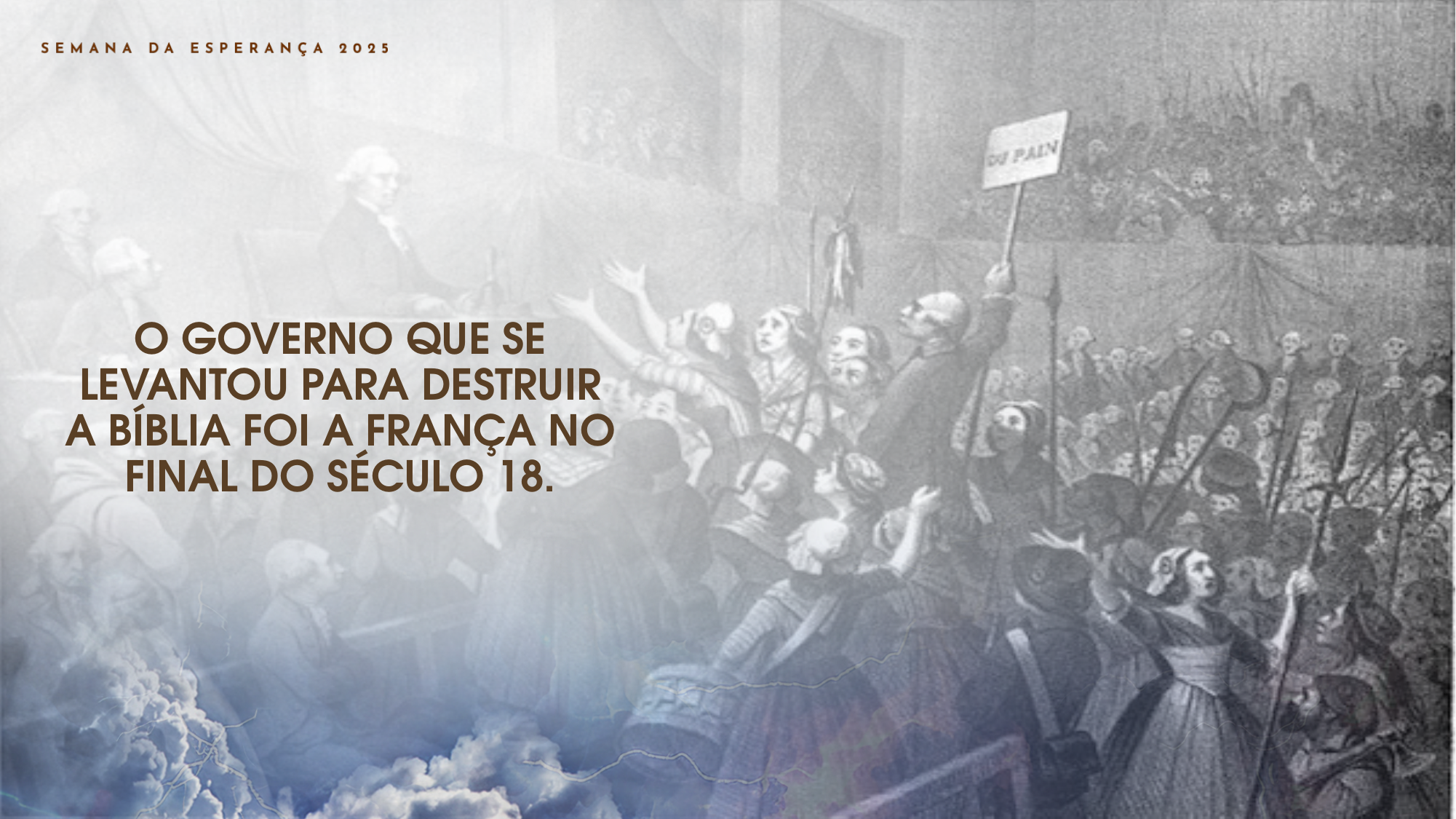

O GOVERNO QUE SE LEVANTOU PARA DESTRUIR A BÍBLIA FOI A FRANÇA NO FINAL DO SÉCULO 18.